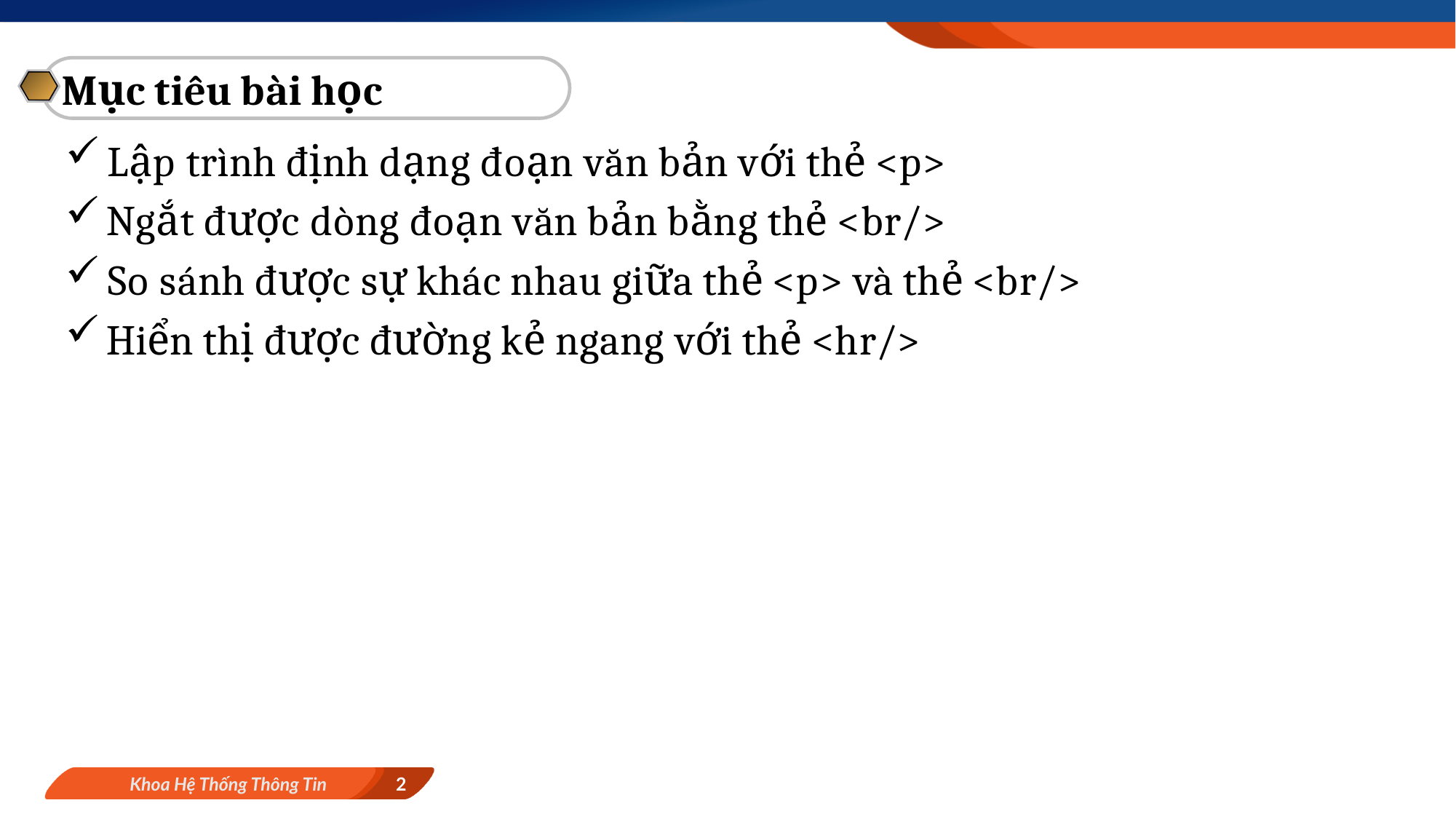

Mục tiêu bài học

Lập trình định dạng đoạn văn bản với thẻ <p>
Ngắt được dòng đoạn văn bản bằng thẻ <br/>
So sánh được sự khác nhau giữa thẻ <p> và thẻ <br/>
Hiển thị được đường kẻ ngang với thẻ <hr/>

2
Khoa Hệ Thống Thông Tin